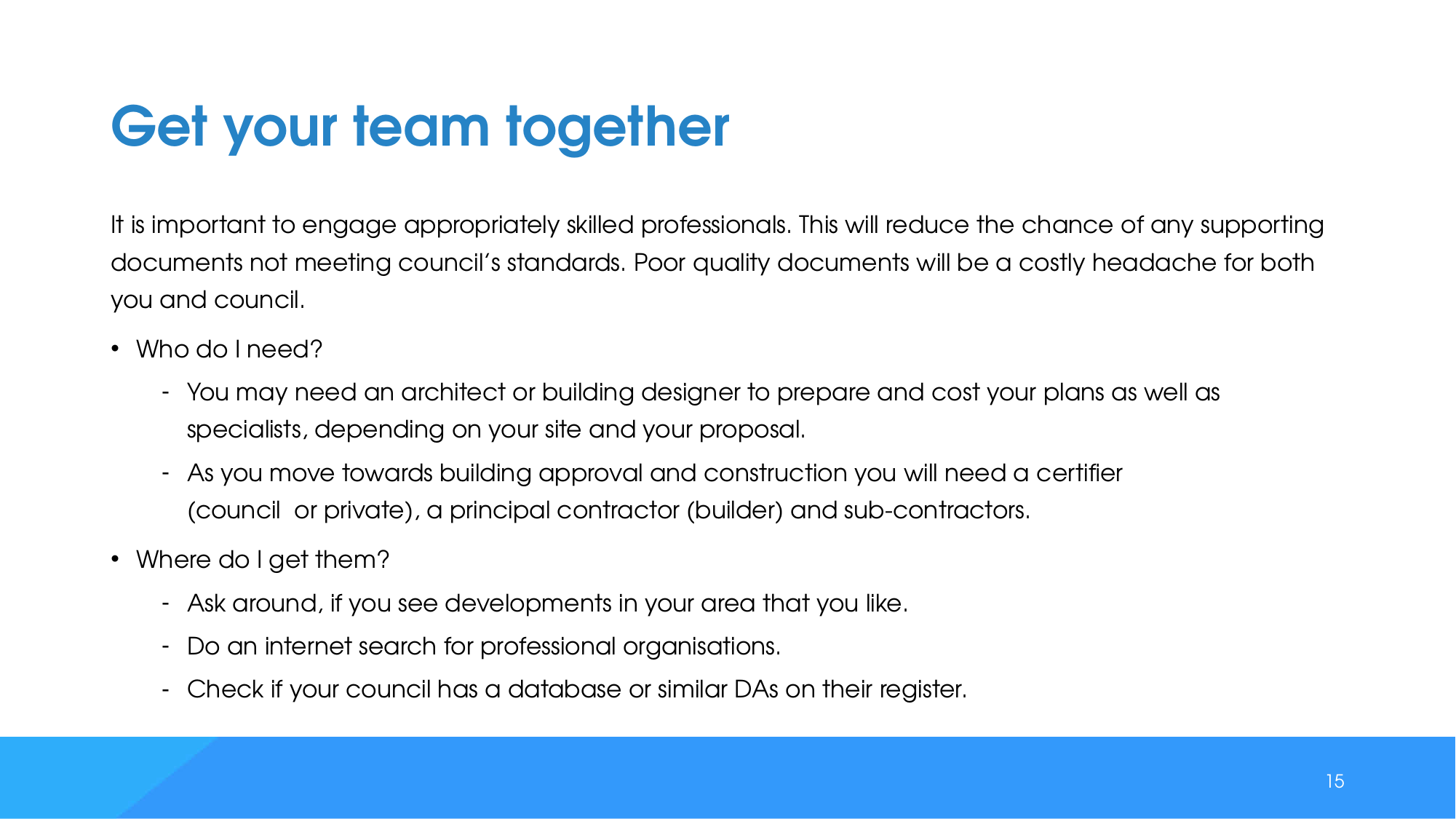

# Get your team together
It is important to engage appropriately skilled professionals. This will reduce the chance of any supporting documents not meeting council’s standards. Poor quality documents will be a costly headache for both you and council.
Who do I need?
You may need an architect or building designer to prepare and cost your plans as well as specialists, depending on your site and your proposal.
As you move towards building approval and construction you will need a certifier
(council  or private), a principal contractor (builder) and sub-contractors.
Where do I get them?
Ask around, if you see developments in your area that you like.
Do an internet search for professional organisations.
Check if your council has a database or similar DAs on their register.
15